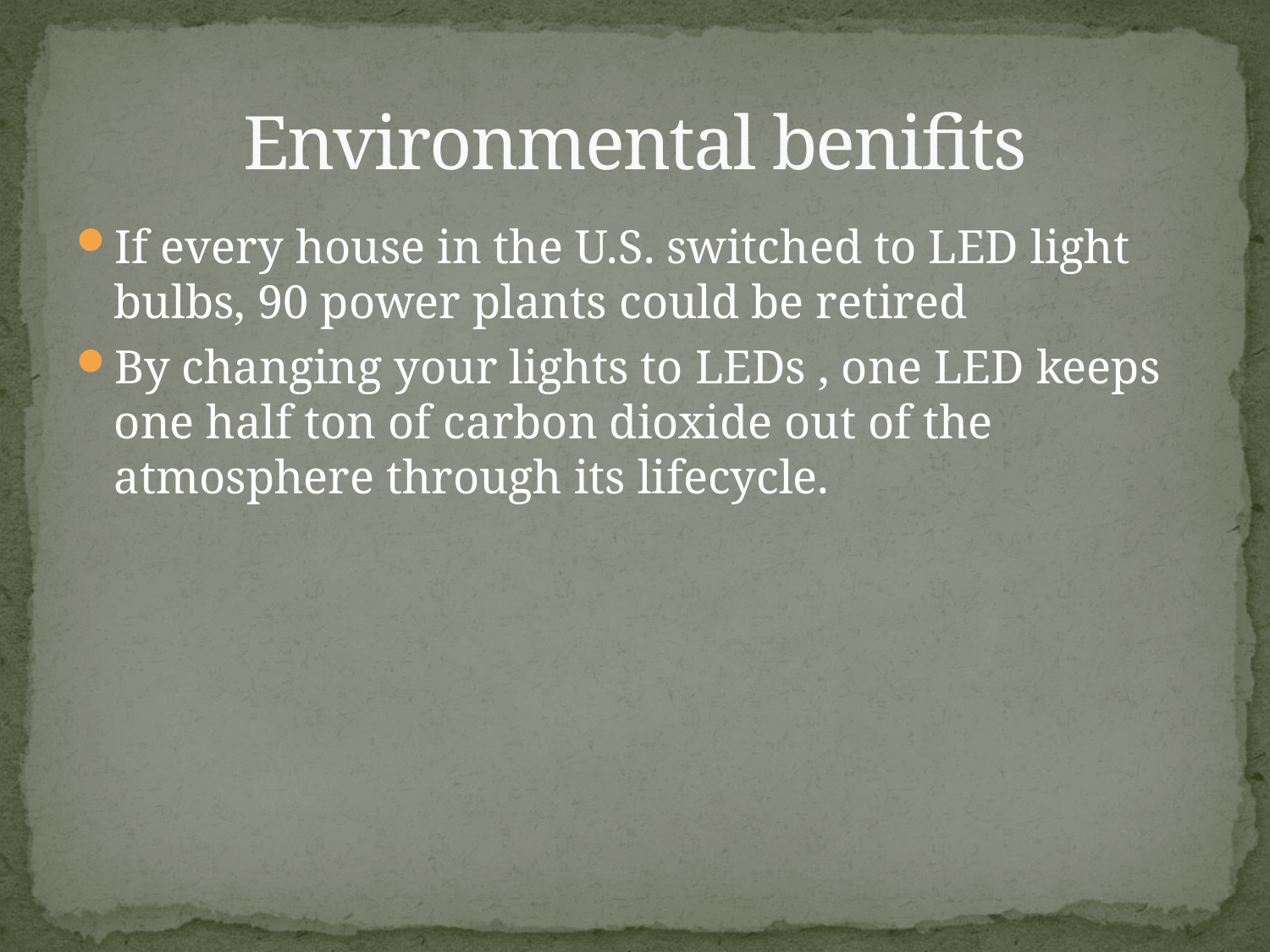

# Environmental benifits
If every house in the U.S. switched to LED light bulbs, 90 power plants could be retired
By changing your lights to LEDs , one LED keeps one half ton of carbon dioxide out of the atmosphere through its lifecycle.